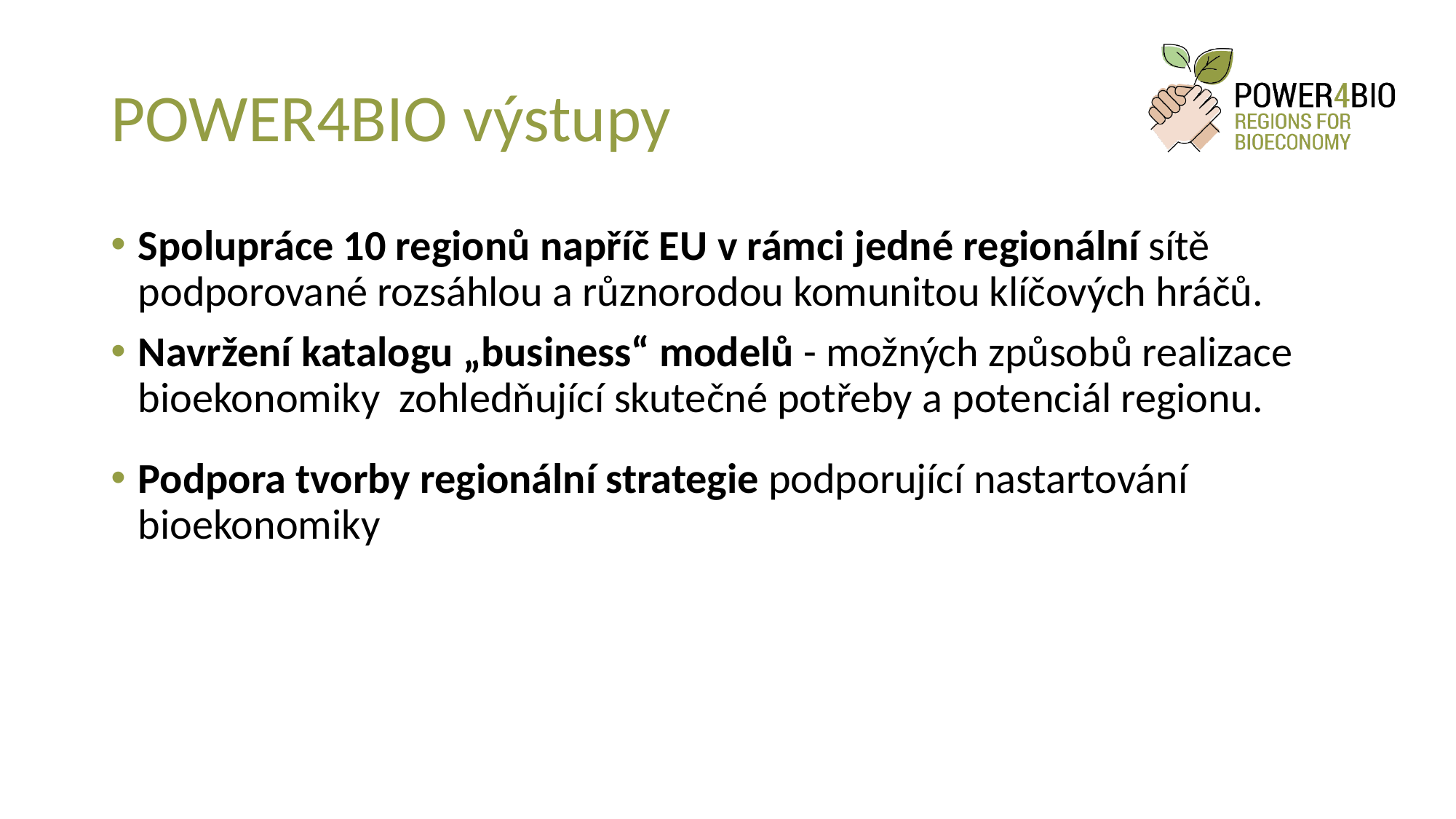

# POWER4BIO výstupy
Spolupráce 10 regionů napříč EU v rámci jedné regionální sítě podporované rozsáhlou a různorodou komunitou klíčových hráčů.
Navržení katalogu „business“ modelů - možných způsobů realizace bioekonomiky  zohledňující skutečné potřeby a potenciál regionu.

Podpora tvorby regionální strategie podporující nastartování bioekonomiky